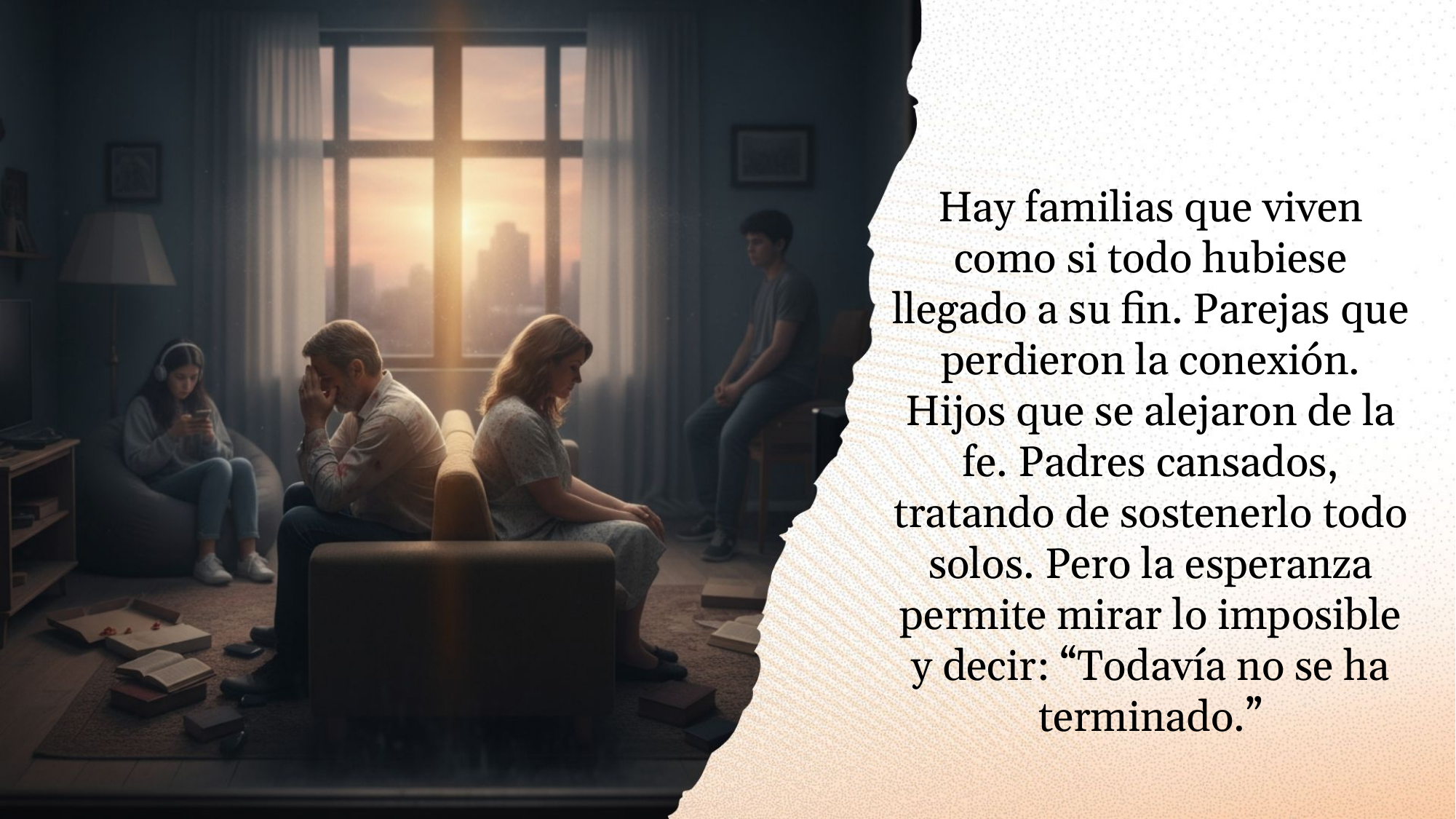

Hay familias que viven como si todo hubiese llegado a su fin. Parejas que perdieron la conexión. Hijos que se alejaron de la fe. Padres cansados, tratando de sostenerlo todo solos. Pero la esperanza permite mirar lo imposible y decir: “Todavía no se ha terminado.”